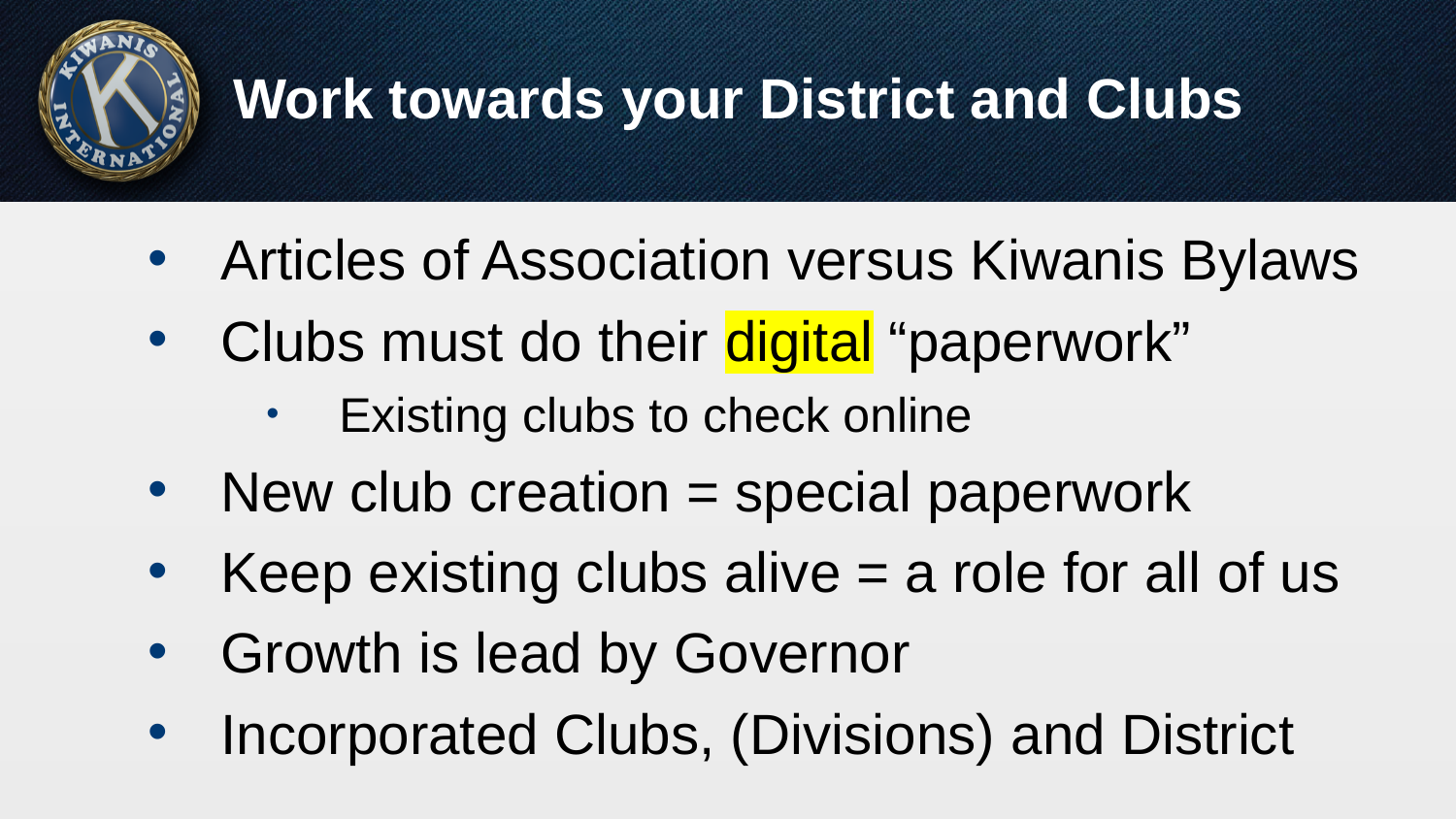

# Work towards your District and Clubs
Articles of Association versus Kiwanis Bylaws
Clubs must do their digital “paperwork”
Existing clubs to check online
New club creation = special paperwork
Keep existing clubs alive = a role for all of us
Growth is lead by Governor
Incorporated Clubs, (Divisions) and District